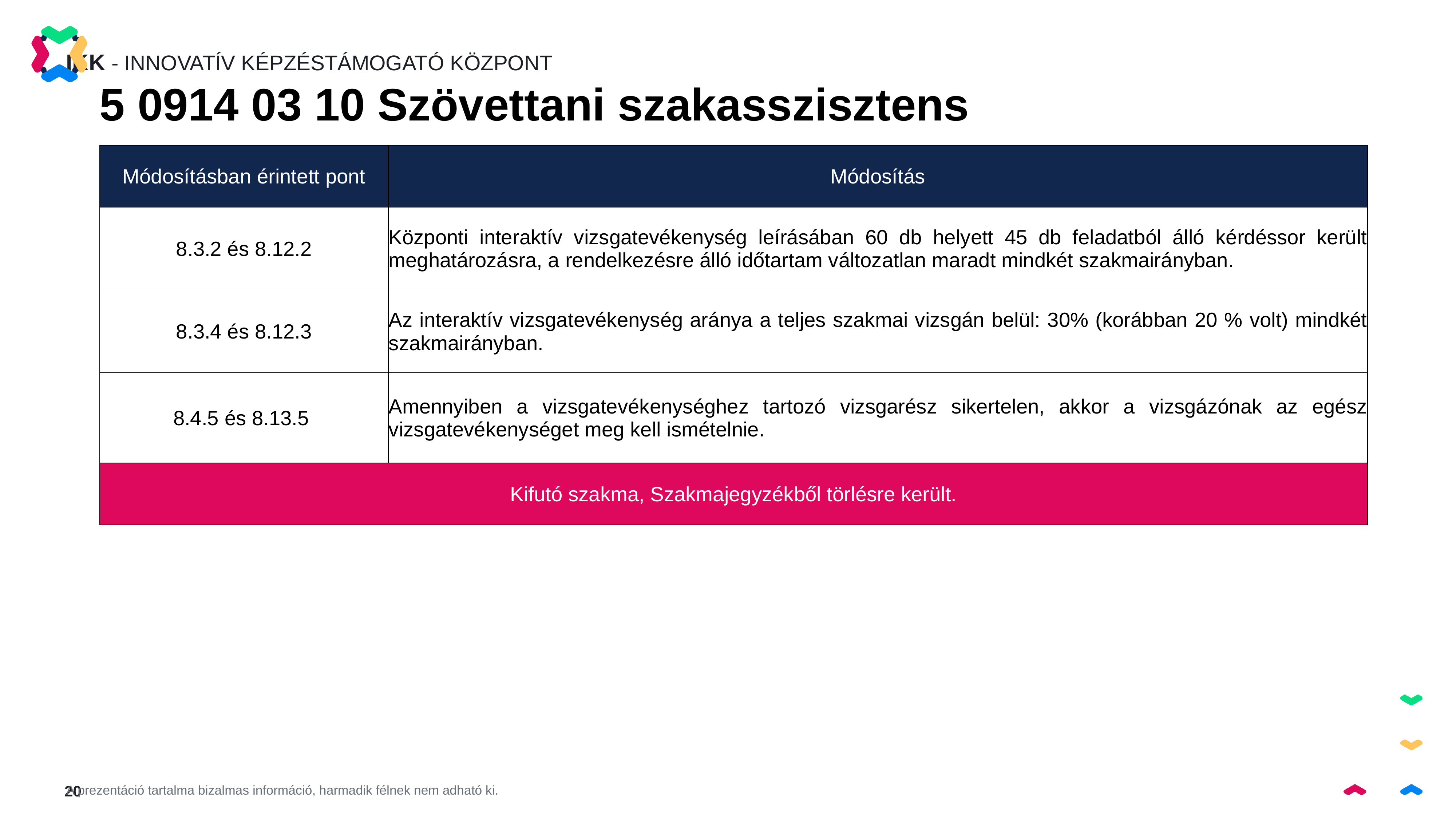

5 0914 03 10 Szövettani szakasszisztens
| Módosításban érintett pont | Módosítás |
| --- | --- |
| 8.3.2 és 8.12.2 | Központi interaktív vizsgatevékenység leírásában 60 db helyett 45 db feladatból álló kérdéssor került meghatározásra, a rendelkezésre álló időtartam változatlan maradt mindkét szakmairányban. |
| 8.3.4 és 8.12.3 | Az interaktív vizsgatevékenység aránya a teljes szakmai vizsgán belül: 30% (korábban 20 % volt) mindkét szakmairányban. |
| 8.4.5 és 8.13.5 | Amennyiben a vizsgatevékenységhez tartozó vizsgarész sikertelen, akkor a vizsgázónak az egész vizsgatevékenységet meg kell ismételnie. |
| Kifutó szakma, Szakmajegyzékből törlésre került. |  |